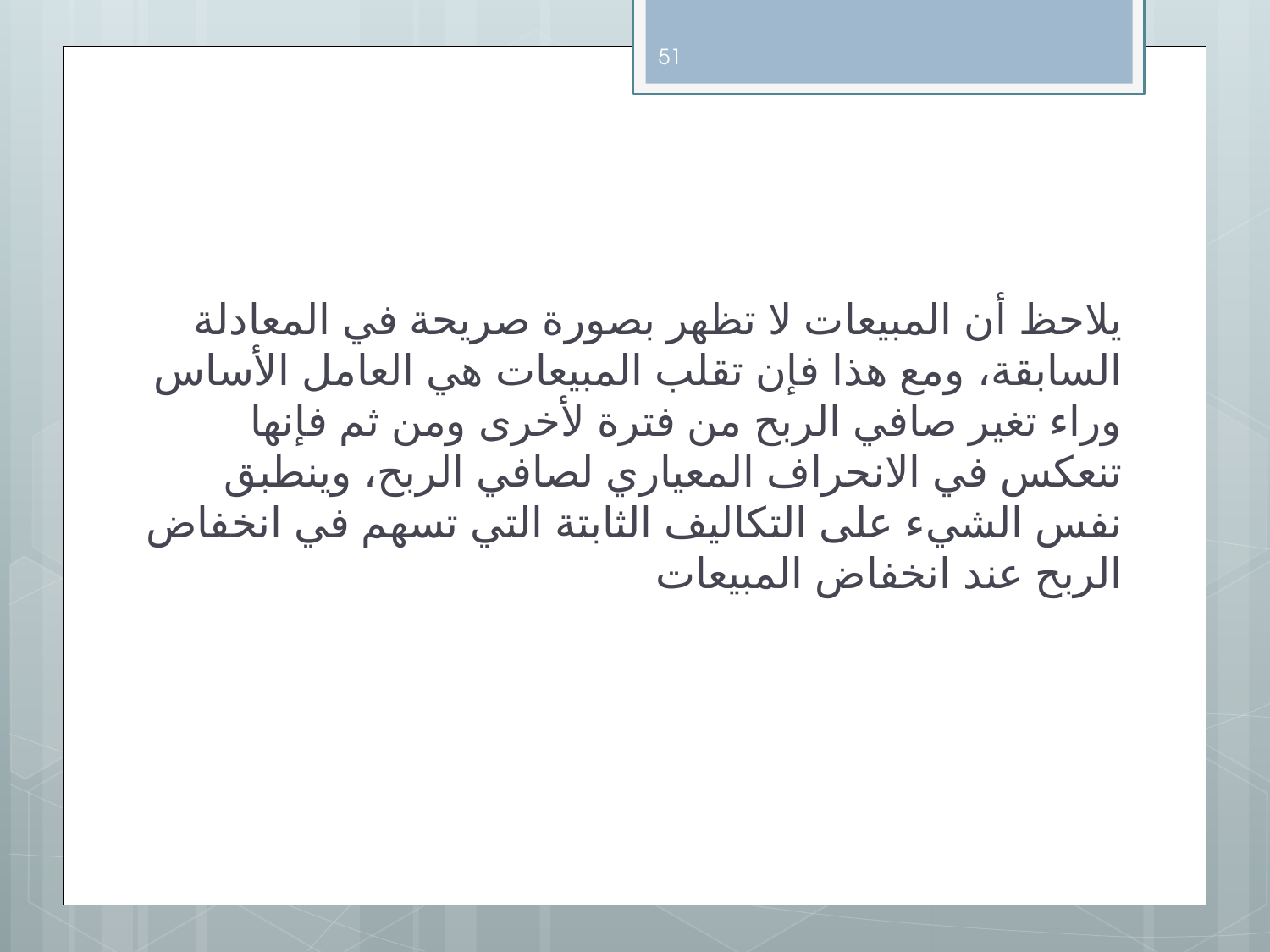

51
يلاحظ أن المبيعات لا تظهر بصورة صريحة في المعادلة السابقة، ومع هذا فإن تقلب المبيعات هي العامل الأساس وراء تغير صافي الربح من فترة لأخرى ومن ثم فإنها تنعكس في الانحراف المعياري لصافي الربح، وينطبق نفس الشيء على التكاليف الثابتة التي تسهم في انخفاض الربح عند انخفاض المبيعات